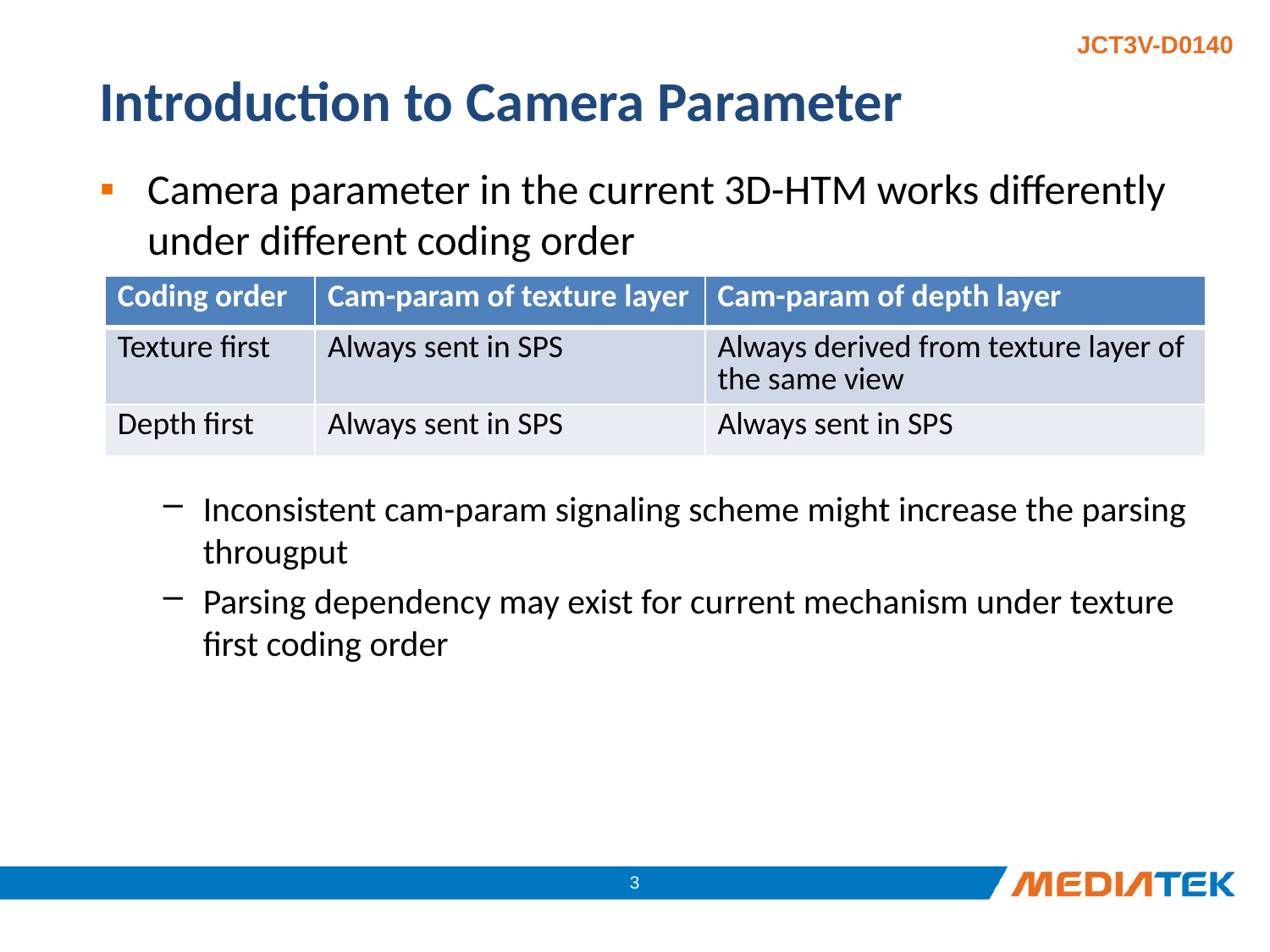

# Introduction to Camera Parameter
Camera parameter in the current 3D-HTM works differently under different coding order

Inconsistent cam-param signaling scheme might increase the parsing througput
Parsing dependency may exist for current mechanism under texture first coding order

| Coding order | Cam-param of texture layer | Cam-param of depth layer |
| --- | --- | --- |
| Texture first | Always sent in SPS | Always derived from texture layer of the same view |
| Depth first | Always sent in SPS | Always sent in SPS |
3